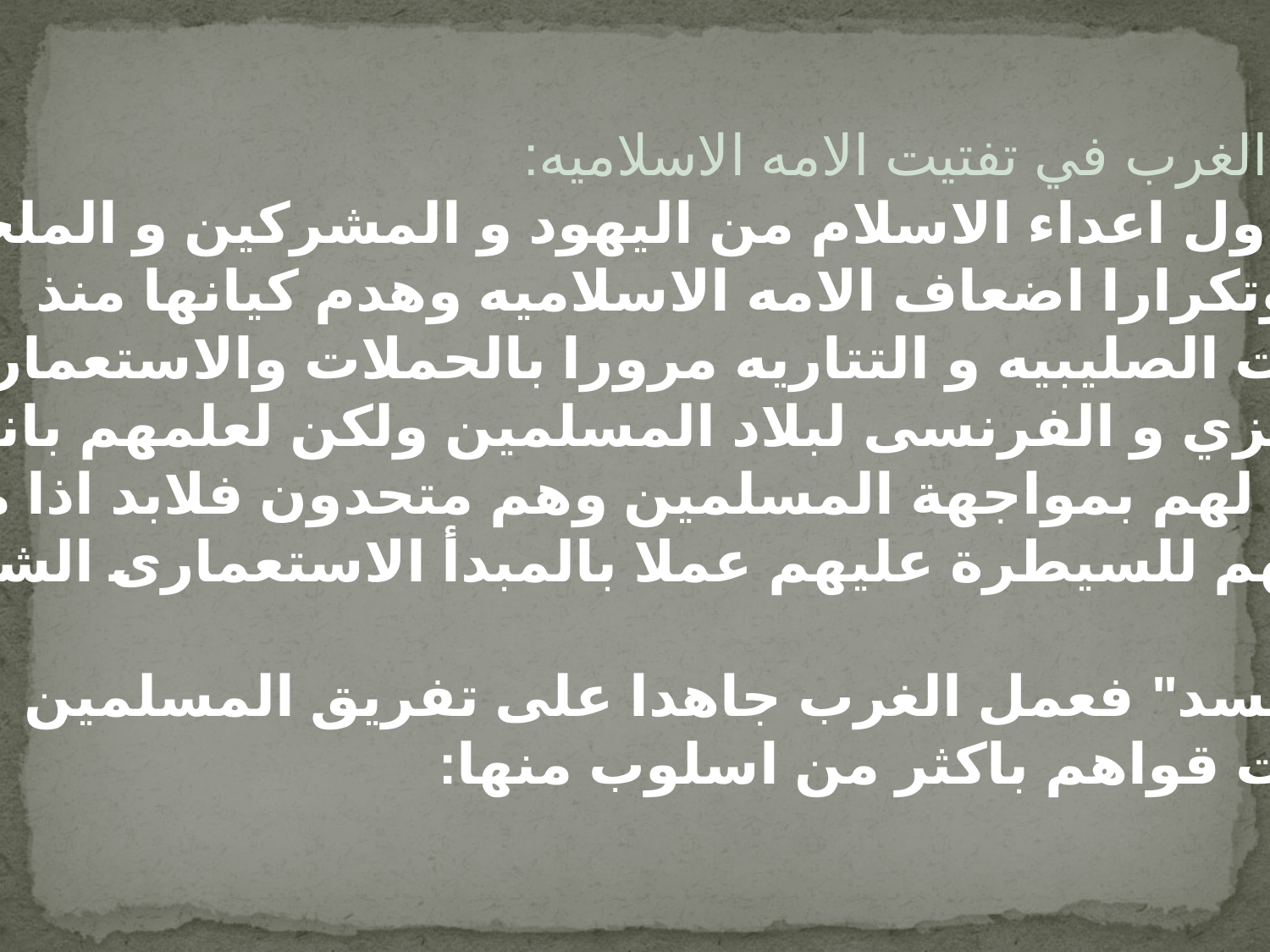

اساليب الغرب في تفتيت الامه الاسلاميه:
 لقد حاول اعداء الاسلام من اليهود و المشركين و الملحدين
مرارا وتكرارا اضعاف الامه الاسلاميه وهدم كيانها منذ
الحملات الصليبيه و التتاريه مرورا بالحملات والاستعمار
 الانجليزي و الفرنسى لبلاد المسلمين ولكن لعلمهم بانهم
 لا قبل لهم بمواجهة المسلمين وهم متحدون فلابد اذا من
تفريقهم للسيطرة عليهم عملا بالمبدأ الاستعمارى الشهير

"فرق تسد" فعمل الغرب جاهدا على تفريق المسلمين
و تفتيت قواهم باكثر من اسلوب منها: